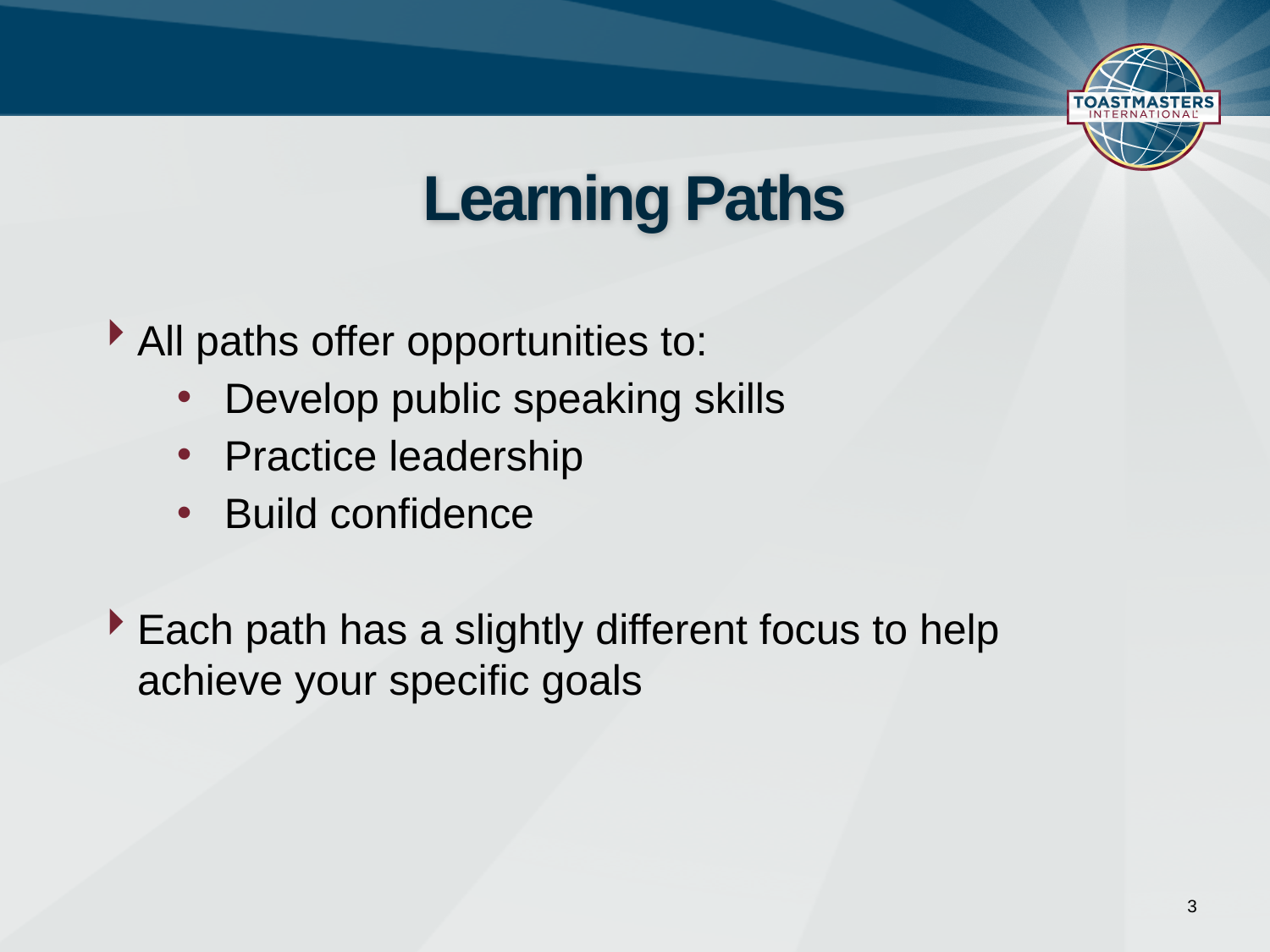

# Learning Paths
All paths offer opportunities to:
Develop public speaking skills
Practice leadership
Build confidence

Each path has a slightly different focus to help achieve your specific goals

3